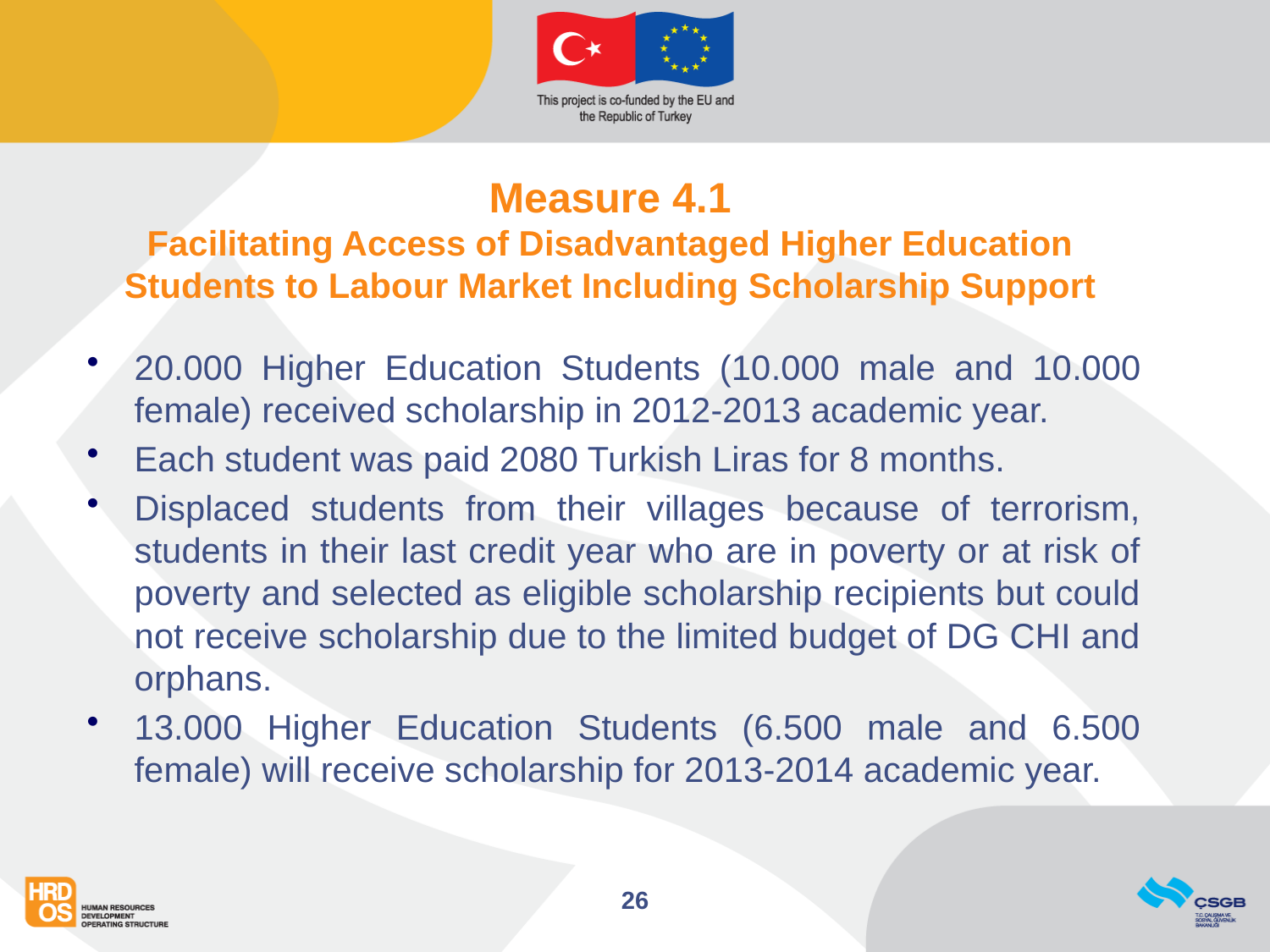

# Measure 4.1 Facilitating Access of Disadvantaged Higher Education Students to Labour Market Including Scholarship Support
20.000 Higher Education Students (10.000 male and 10.000 female) received scholarship in 2012-2013 academic year.
Each student was paid 2080 Turkish Liras for 8 months.
Displaced students from their villages because of terrorism, students in their last credit year who are in poverty or at risk of poverty and selected as eligible scholarship recipients but could not receive scholarship due to the limited budget of DG CHI and orphans.
13.000 Higher Education Students (6.500 male and 6.500 female) will receive scholarship for 2013-2014 academic year.
26